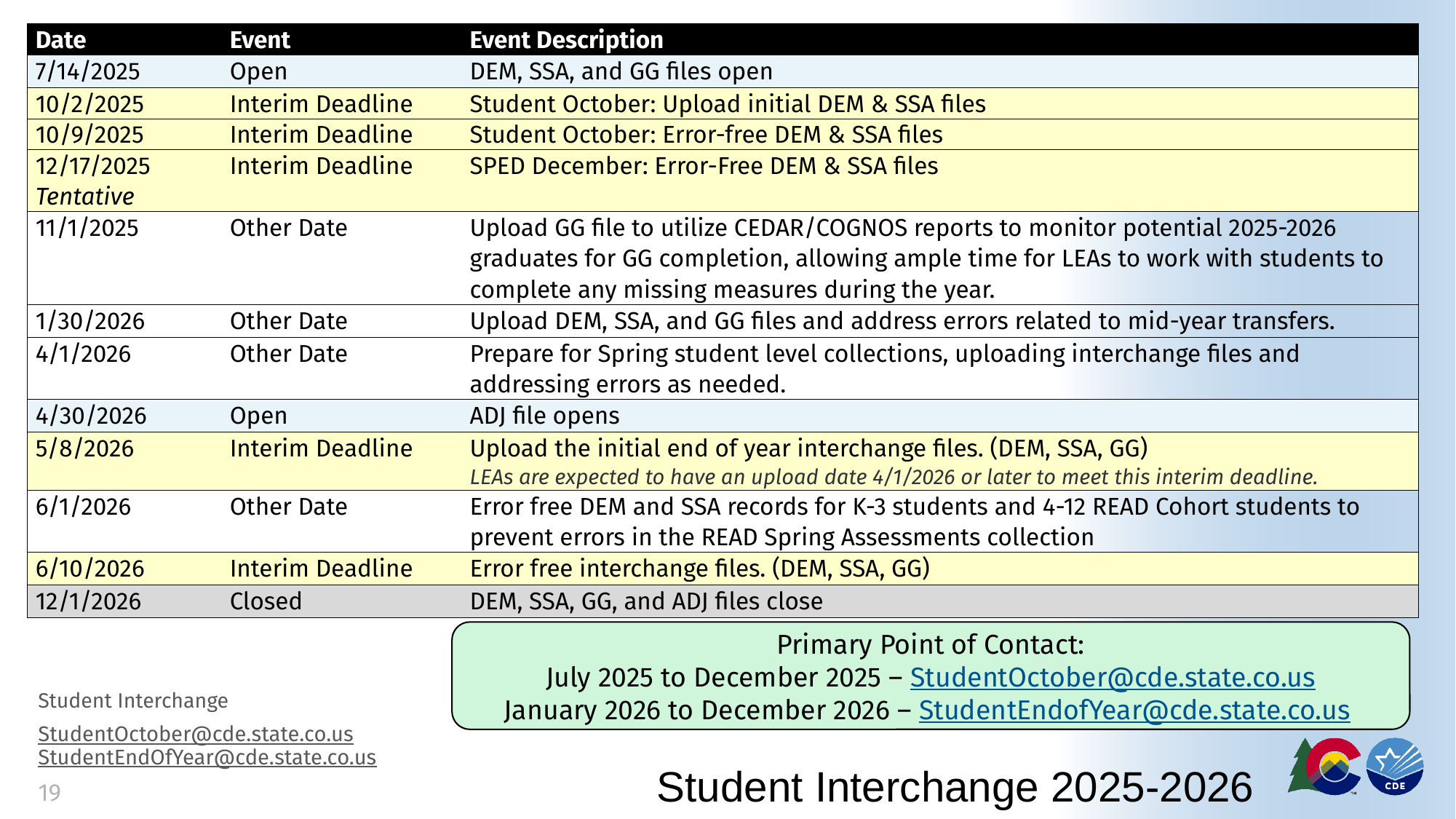

| Date | Event | Event Description |
| --- | --- | --- |
| 7/14/2025 | Open | DEM, SSA, and GG files open |
| 10/2/2025 | Interim Deadline | Student October: Upload initial DEM & SSA files |
| 10/9/2025 | Interim Deadline | Student October: Error-free DEM & SSA files |
| 12/17/2025 Tentative | Interim Deadline | SPED December: Error-Free DEM & SSA files |
| 11/1/2025 | Other Date | Upload GG file to utilize CEDAR/COGNOS reports to monitor potential 2025-2026 graduates for GG completion, allowing ample time for LEAs to work with students to complete any missing measures during the year. |
| 1/30/2026 | Other Date | Upload DEM, SSA, and GG files and address errors related to mid-year transfers. |
| 4/1/2026 | Other Date | Prepare for Spring student level collections, uploading interchange files and addressing errors as needed. |
| 4/30/2026 | Open | ADJ file opens |
| 5/8/2026 | Interim Deadline | Upload the initial end of year interchange files. (DEM, SSA, GG) LEAs are expected to have an upload date 4/1/2026 or later to meet this interim deadline. |
| 6/1/2026 | Other Date | Error free DEM and SSA records for K-3 students and 4-12 READ Cohort students to prevent errors in the READ Spring Assessments collection |
| 6/10/2026 | Interim Deadline | Error free interchange files. (DEM, SSA, GG) |
| 12/1/2026 | Closed | DEM, SSA, GG, and ADJ files close |
Primary Point of Contact:
July 2025 to December 2025 – StudentOctober@cde.state.co.us
January 2026 to December 2026 – StudentEndofYear@cde.state.co.us
Student Interchange
# Student Interchange 2025-2026
StudentOctober@cde.state.co.us
StudentEndOfYear@cde.state.co.us
19